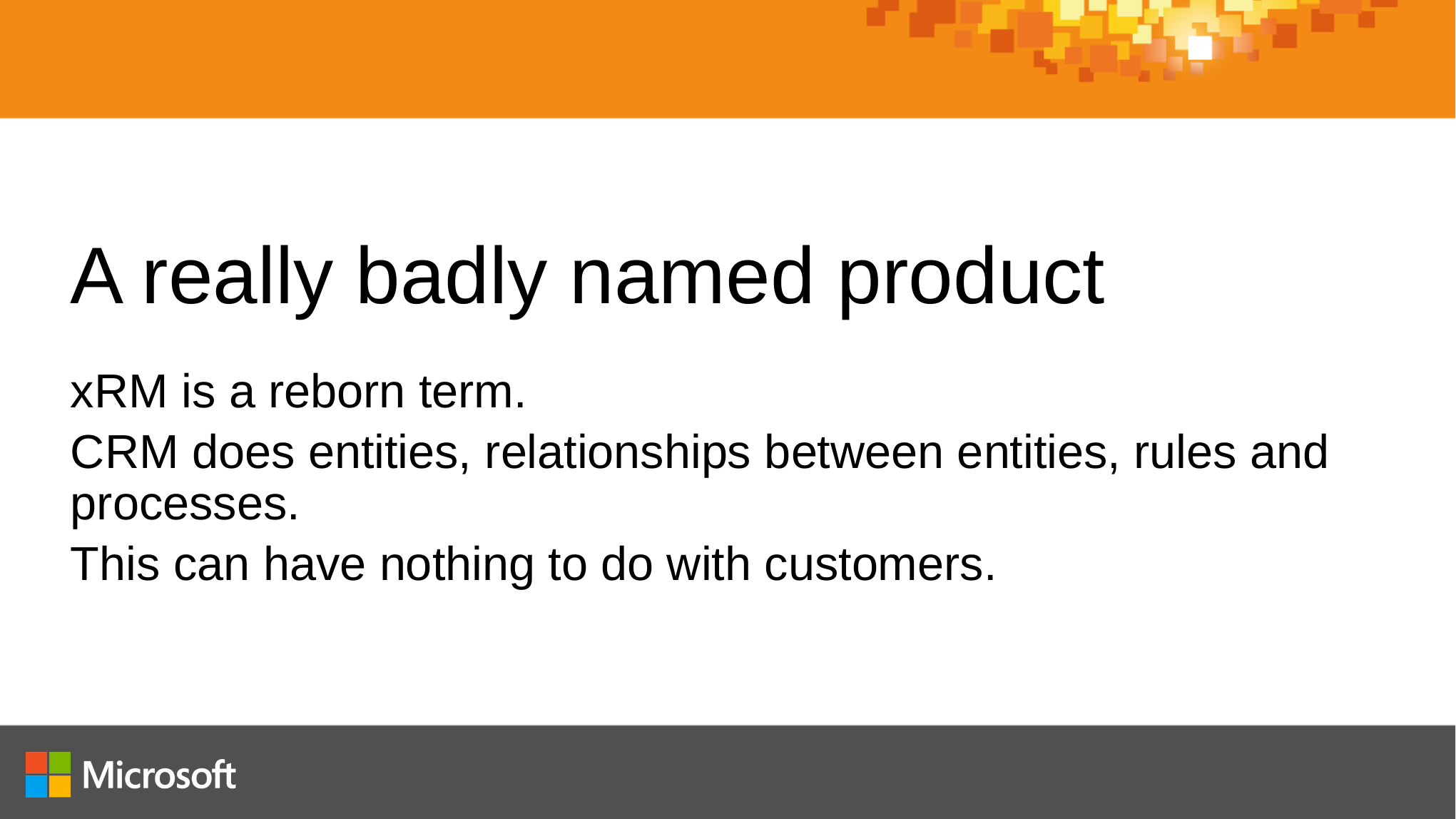

A really badly named product
xRM is a reborn term.
CRM does entities, relationships between entities, rules and processes.
This can have nothing to do with customers.